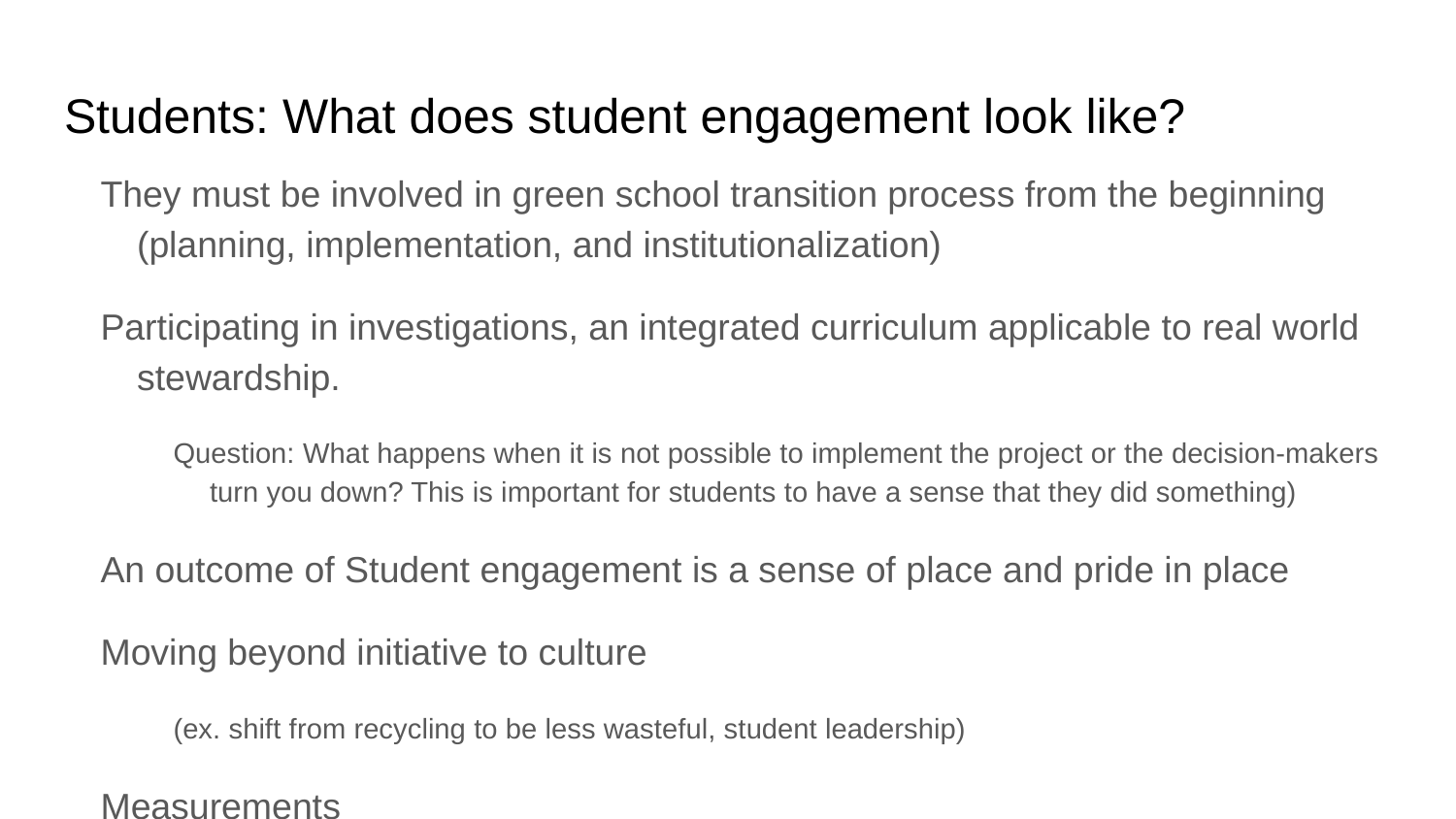

# Students: What does student engagement look like?
They must be involved in green school transition process from the beginning (planning, implementation, and institutionalization)
Participating in investigations, an integrated curriculum applicable to real world stewardship.
Question: What happens when it is not possible to implement the project or the decision-makers turn you down? This is important for students to have a sense that they did something)
An outcome of Student engagement is a sense of place and pride in place
Moving beyond initiative to culture
(ex. shift from recycling to be less wasteful, student leadership)
Measurements
Increased awareness/understanding, improved test scores; less absenteeism, continuing projects, environmental indicators (ex. energy use, BMPs), change in practices at home, change in ownership of initiatives (provider → teachers → students)